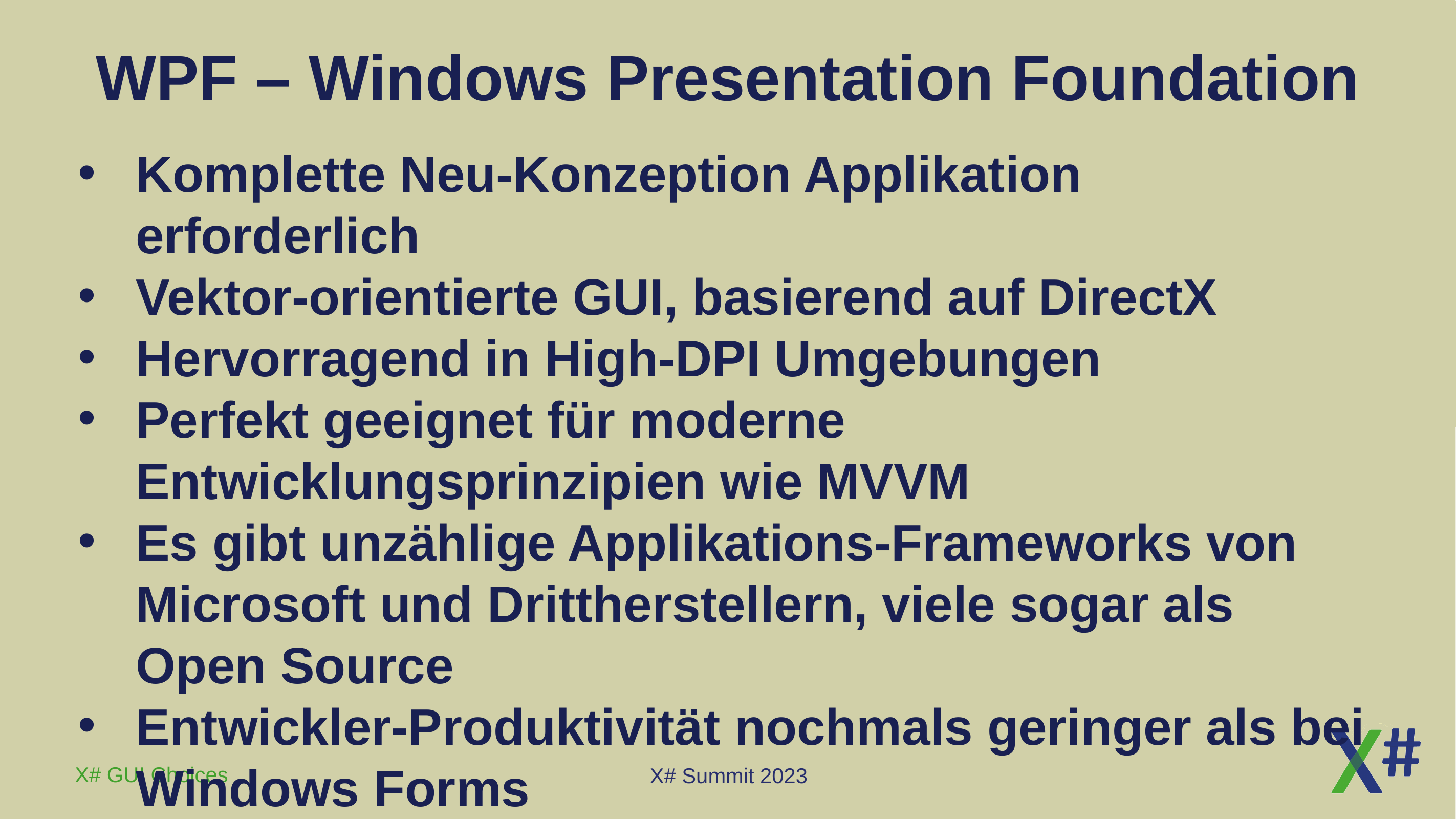

# WPF – Windows Presentation Foundation
Komplette Neu-Konzeption Applikation erforderlich
Vektor-orientierte GUI, basierend auf DirectX
Hervorragend in High-DPI Umgebungen
Perfekt geeignet für moderne Entwicklungsprinzipien wie MVVM
Es gibt unzählige Applikations-Frameworks von Microsoft und Drittherstellern, viele sogar als Open Source
Entwickler-Produktivität nochmals geringer als bei Windows Forms